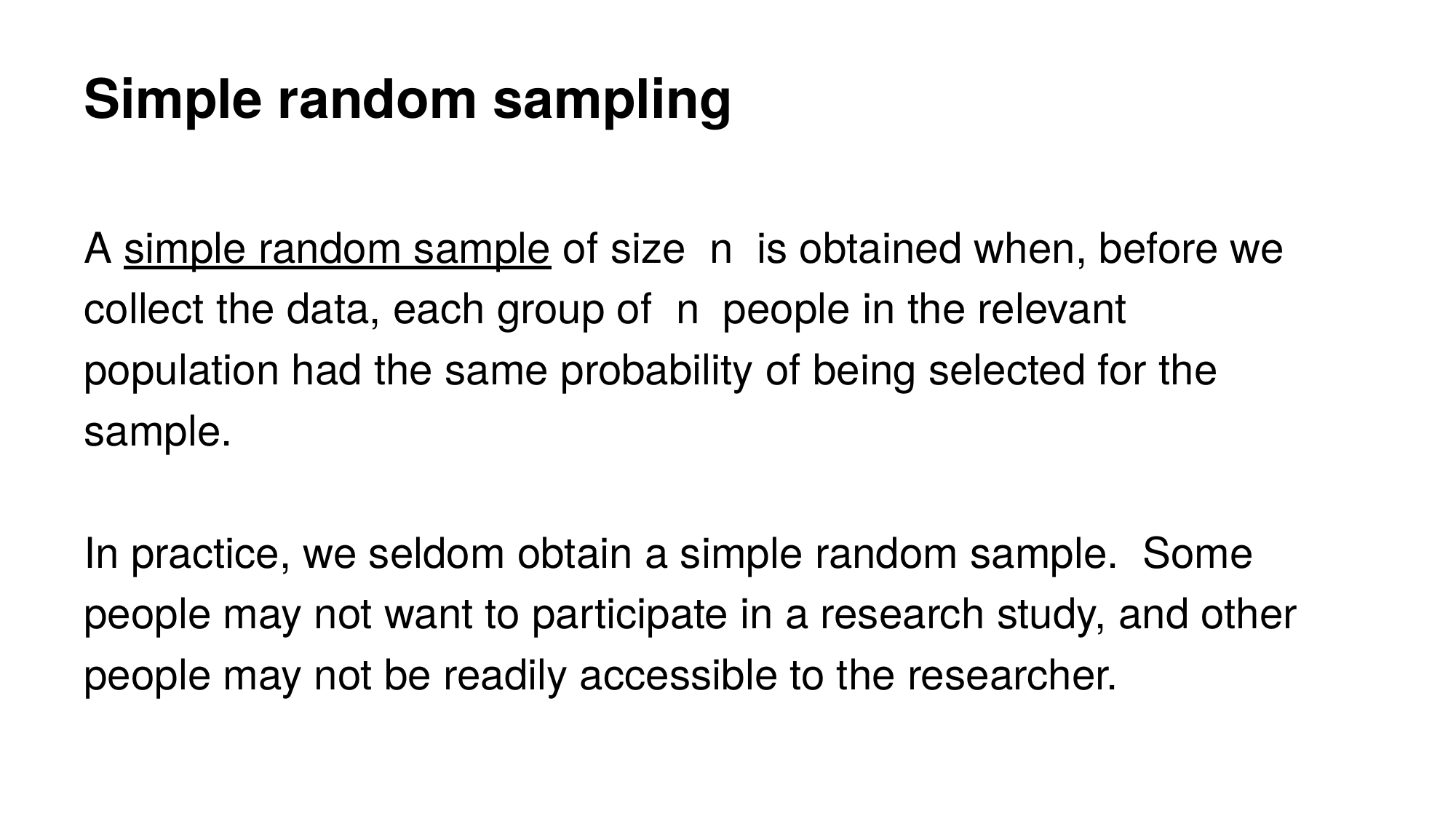

# Simple random sampling
A simple random sample of size  n  is obtained when, before we collect the data, each group of  n  people in the relevant population had the same probability of being selected for the sample.

In practice, we seldom obtain a simple random sample.  Some people may not want to participate in a research study, and other people may not be readily accessible to the researcher.